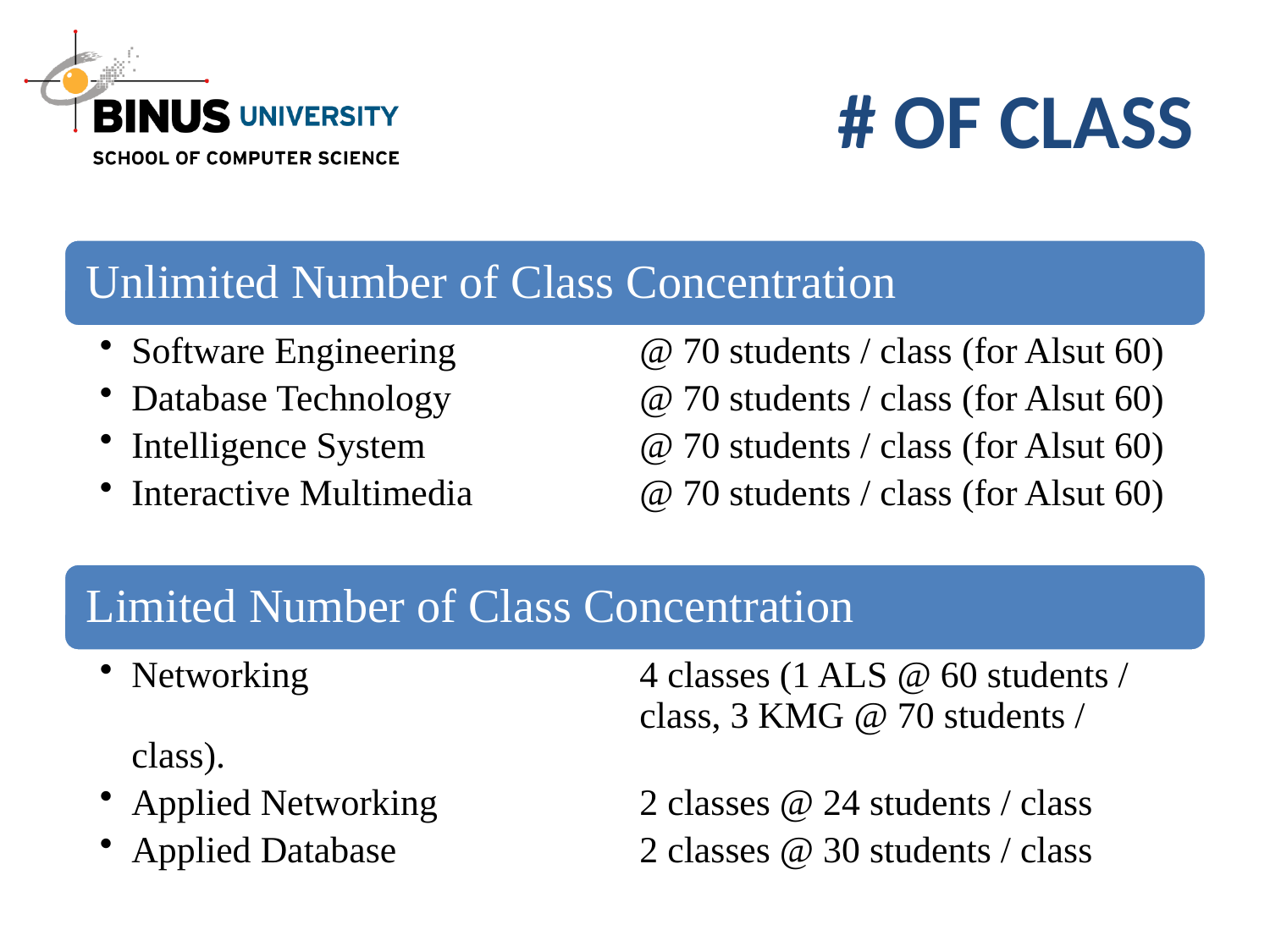

# # of Class
Unlimited Number of Class Concentration
Software Engineering		@ 70 students / class (for Alsut 60)
Database Technology		@ 70 students / class (for Alsut 60)
Intelligence System		@ 70 students / class (for Alsut 60)
Interactive Multimedia		@ 70 students / class (for Alsut 60)

Limited Number of Class Concentration
Networking			4 classes (1 ALS @ 60 students / 					class, 3 KMG @ 70 students / class).
Applied Networking		2 classes @ 24 students / class
Applied Database		2 classes @ 30 students / class